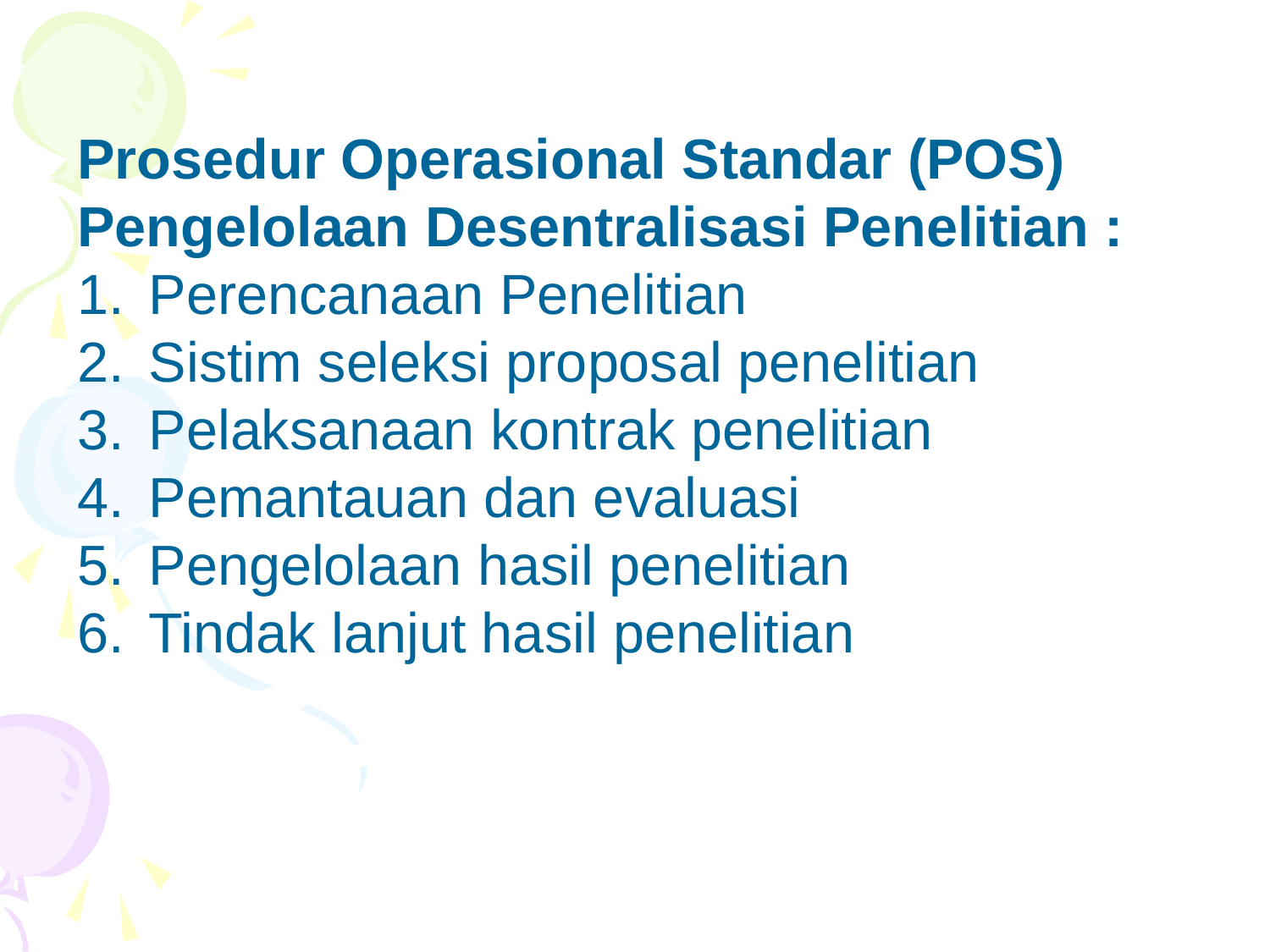

Prosedur Operasional Standar (POS)
Pengelolaan Desentralisasi Penelitian :
Perencanaan Penelitian
Sistim seleksi proposal penelitian
Pelaksanaan kontrak penelitian
Pemantauan dan evaluasi
Pengelolaan hasil penelitian
Tindak lanjut hasil penelitian